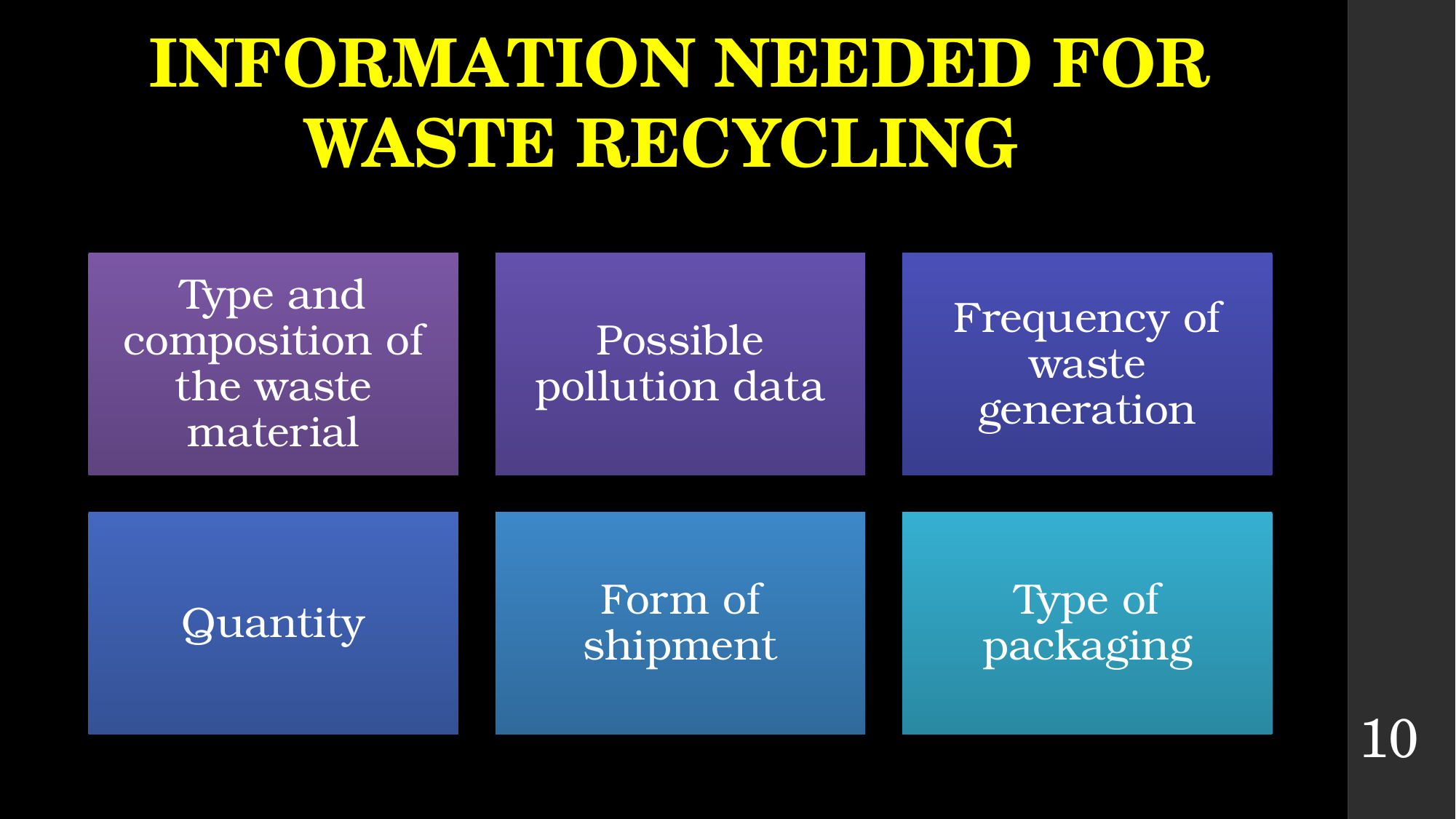

# INFORMATION NEEDED FOR WASTE RECYCLING
Type and composition of the waste material
Possible pollution data
Frequency of waste generation
Quantity
Form of shipment
Type of packaging
10